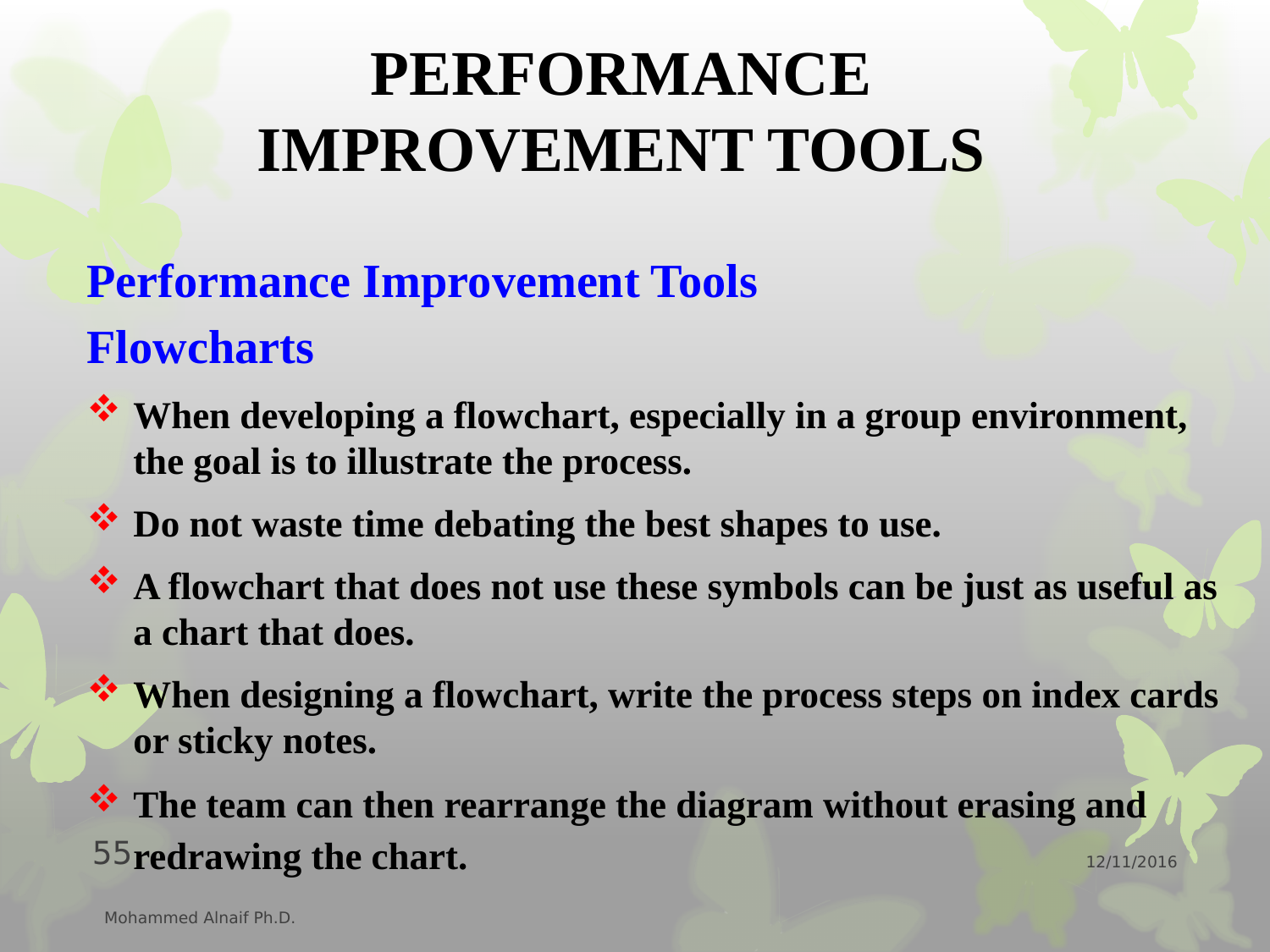

# PERFORMANCE IMPROVEMENT TOOLS
Performance Improvement Tools
Flowcharts
When developing a flowchart, especially in a group environment, the goal is to illustrate the process.
Do not waste time debating the best shapes to use.
A flowchart that does not use these symbols can be just as useful as a chart that does.
When designing a flowchart, write the process steps on index cards or sticky notes.
The team can then rearrange the diagram without erasing and redrawing the chart.
55
12/11/2016
Mohammed Alnaif Ph.D.